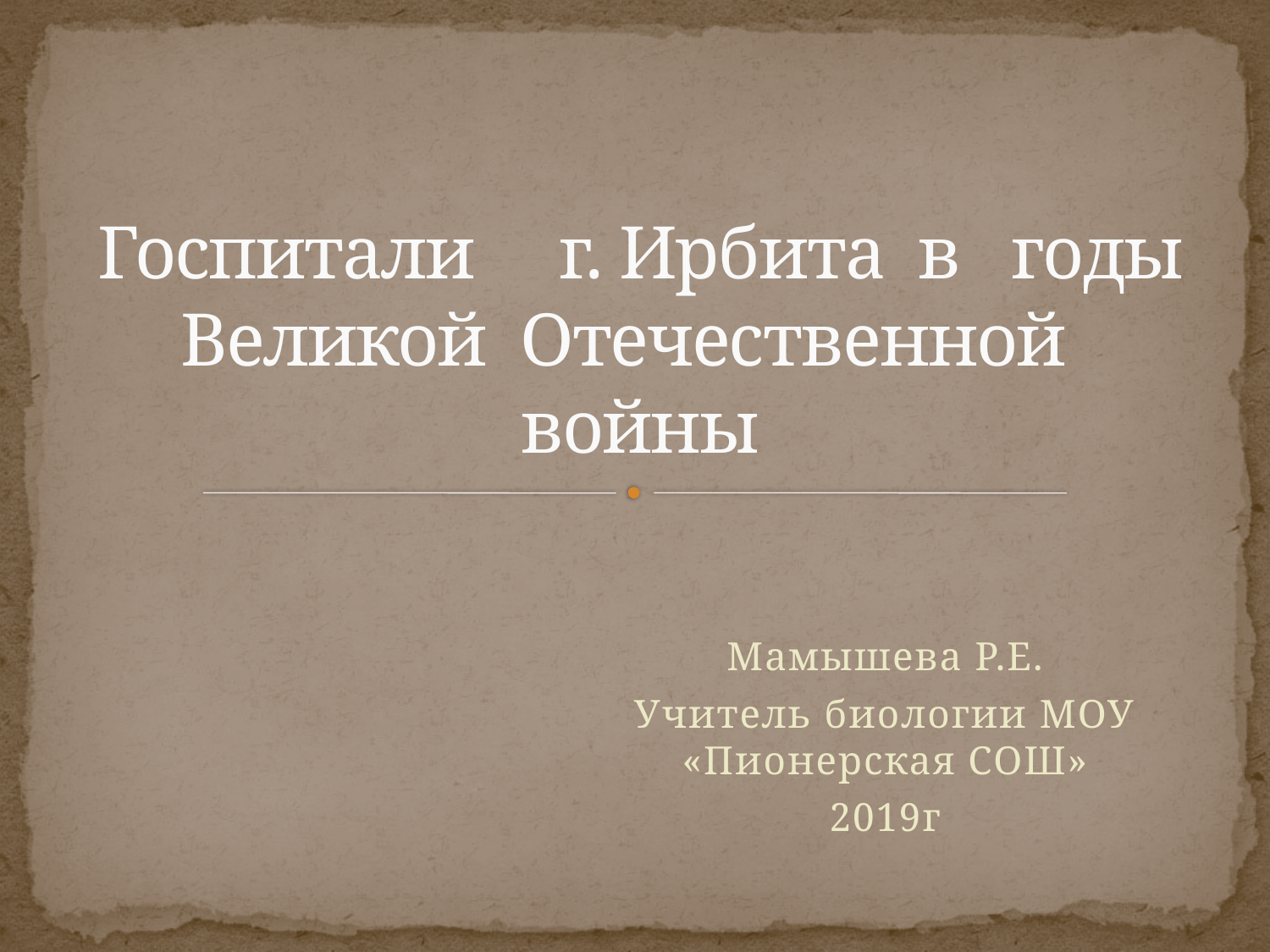

# Госпитали     г. Ирбита  в   годы Великой  Отечественной   войны
Мамышева Р.Е.
Учитель биологии МОУ «Пионерская СОШ»
2019г